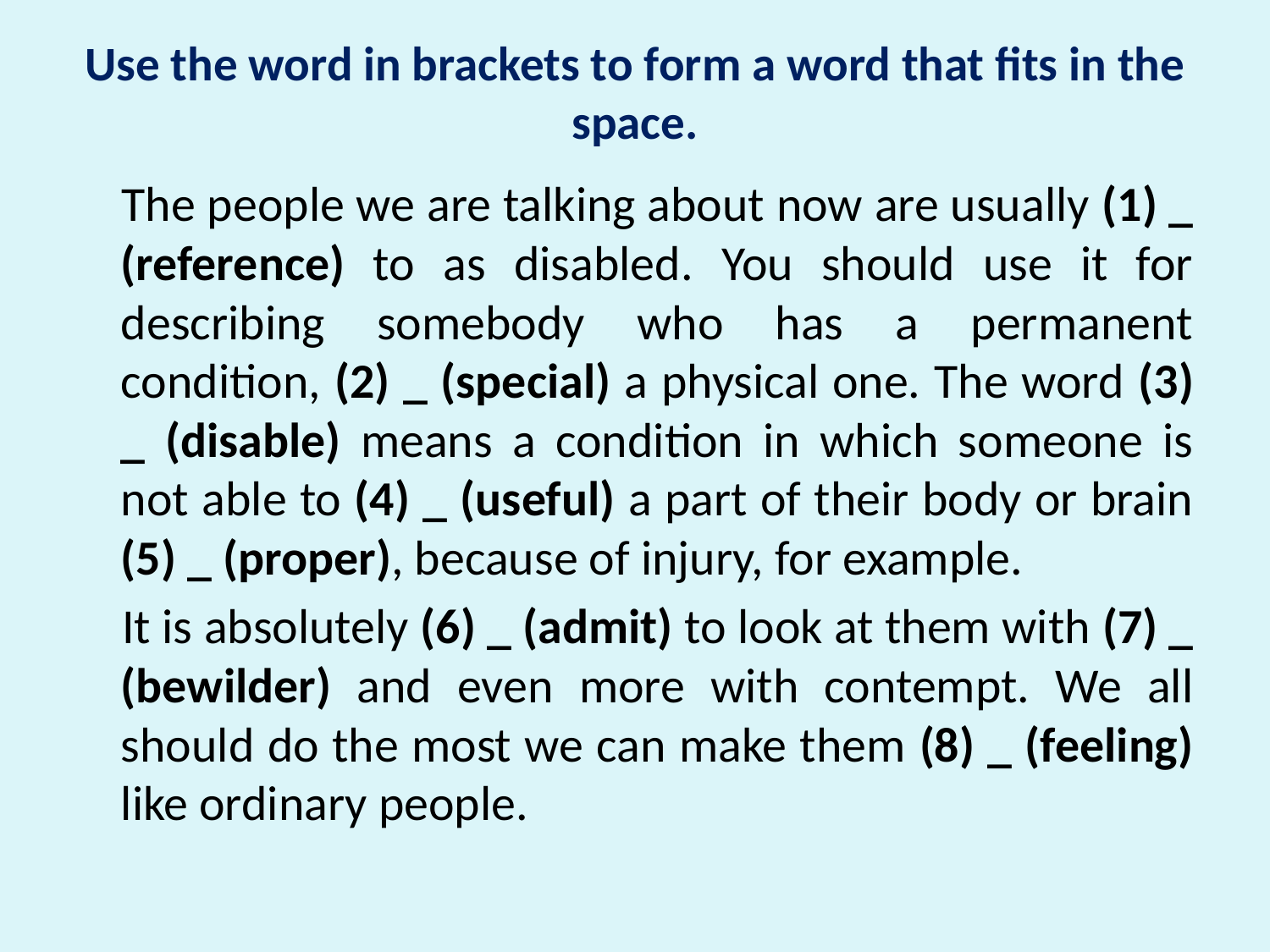

# Use the word in brackets to form a word that fits in the space.
 		The people we are talking about now are usually (1) _ (reference) to as disabled. You should use it for describing somebody who has a permanent condition, (2) _ (special) a physical one. The word (3) _ (disable) means a condition in which someone is not able to (4) _ (useful) a part of their body or brain (5) _ (proper), because of injury, for example.
    	It is absolutely (6) _ (admit) to look at them with (7) _ (bewilder) and even more with contempt. We all should do the most we can make them (8) _ (feeling) like ordinary people.